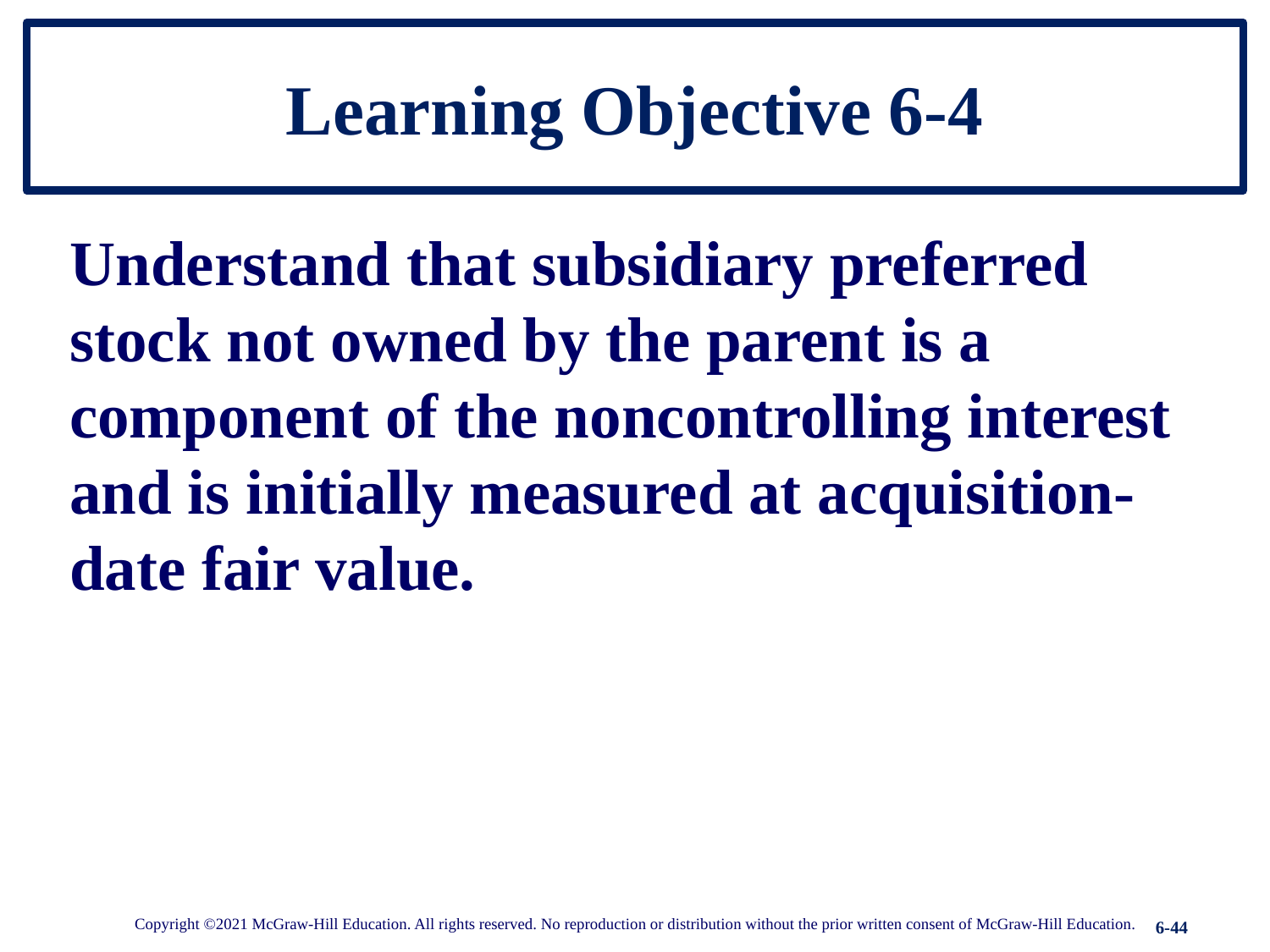

# Learning Objective 6-4
Understand that subsidiary preferred stock not owned by the parent is a component of the noncontrolling interest and is initially measured at acquisition-date fair value.
Copyright ©2021 McGraw-Hill Education. All rights reserved. No reproduction or distribution without the prior written consent of McGraw-Hill Education.
6-44